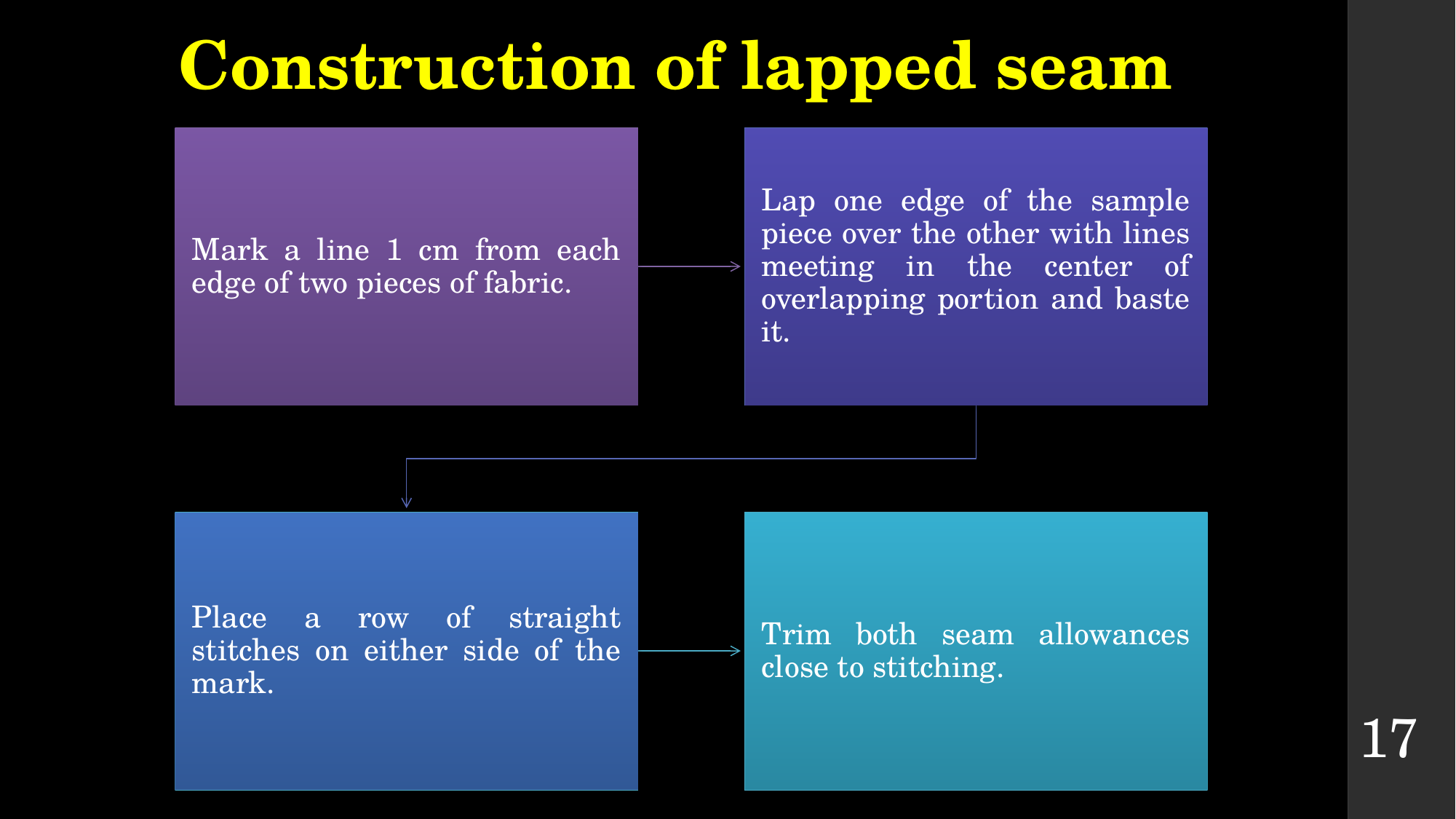

# Construction of lapped seam

Mark a line 1 cm from each edge of two pieces of fabric.

Lap one edge of the sample piece over the other with lines meeting in the center of overlapping portion and baste it.

Place a row of straight stitches on either side of the mark.
Trim both seam allowances close to stitching.
17